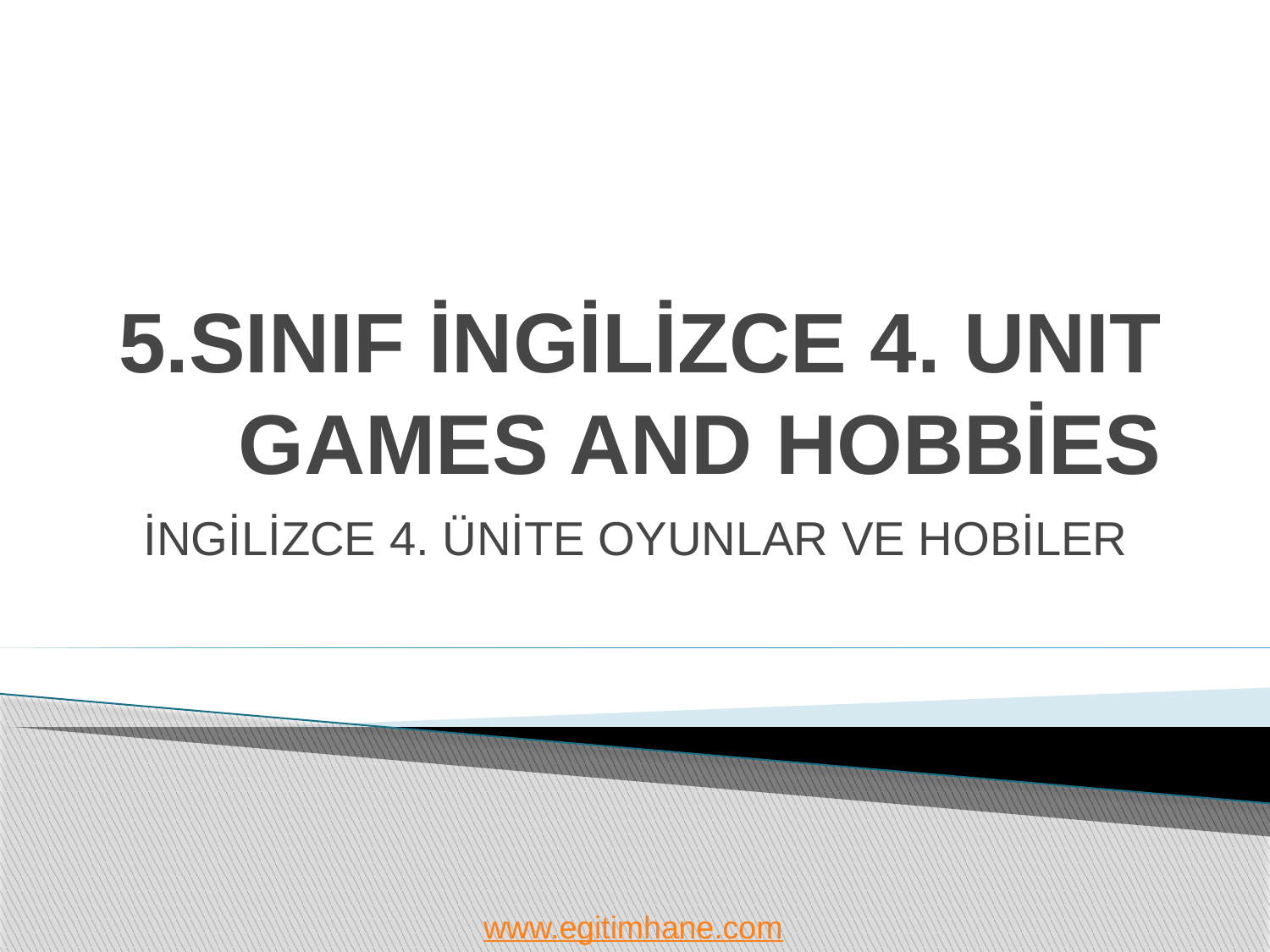

# 5.SINIF İNGİLİZCE 4. UNIT GAMES AND HOBBİES
İNGİLİZCE 4. ÜNİTE OYUNLAR VE HOBİLER
www.egitimhane.com